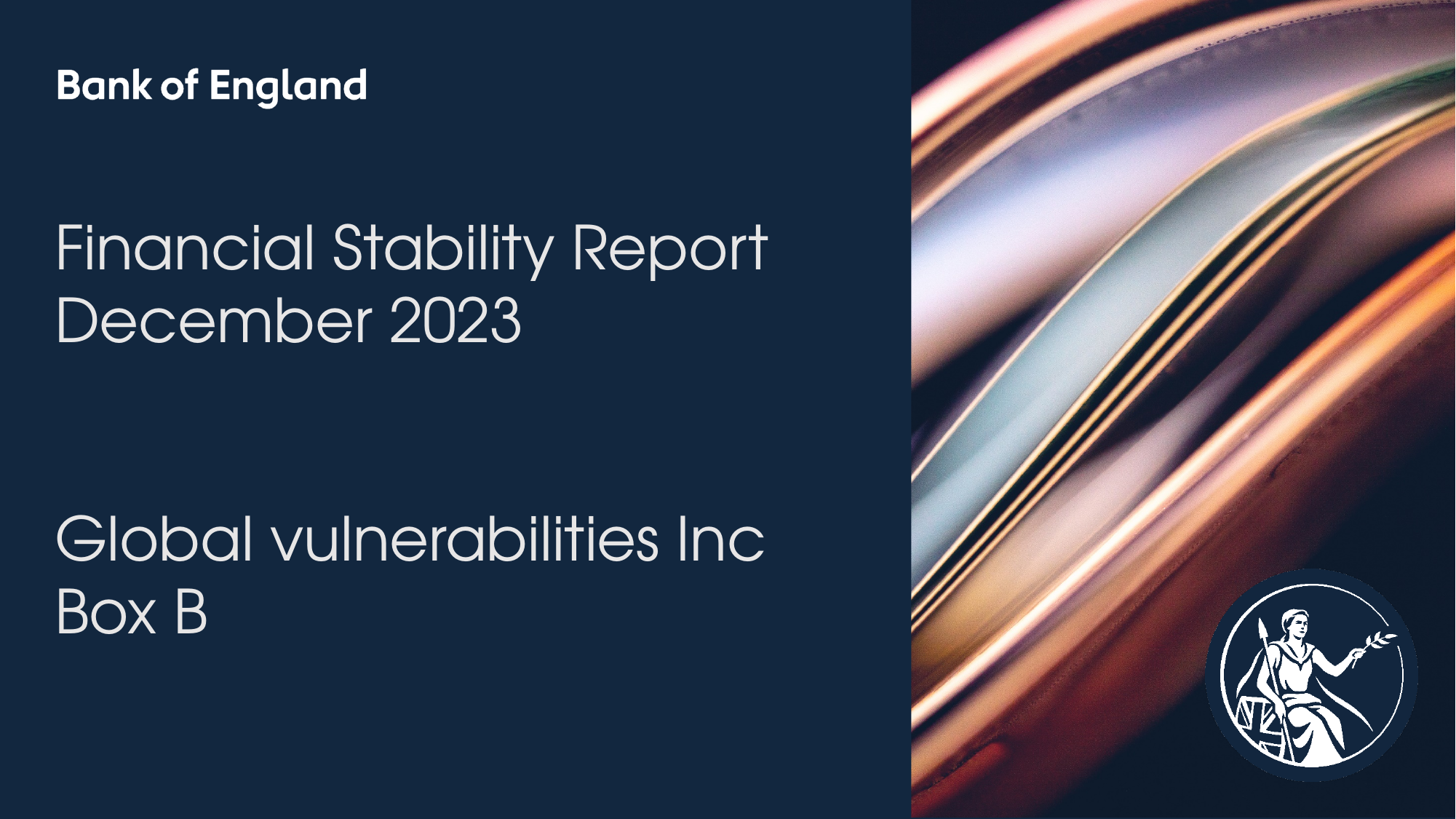

Financial Stability Report
December 2023

Global vulnerabilities Inc Box B